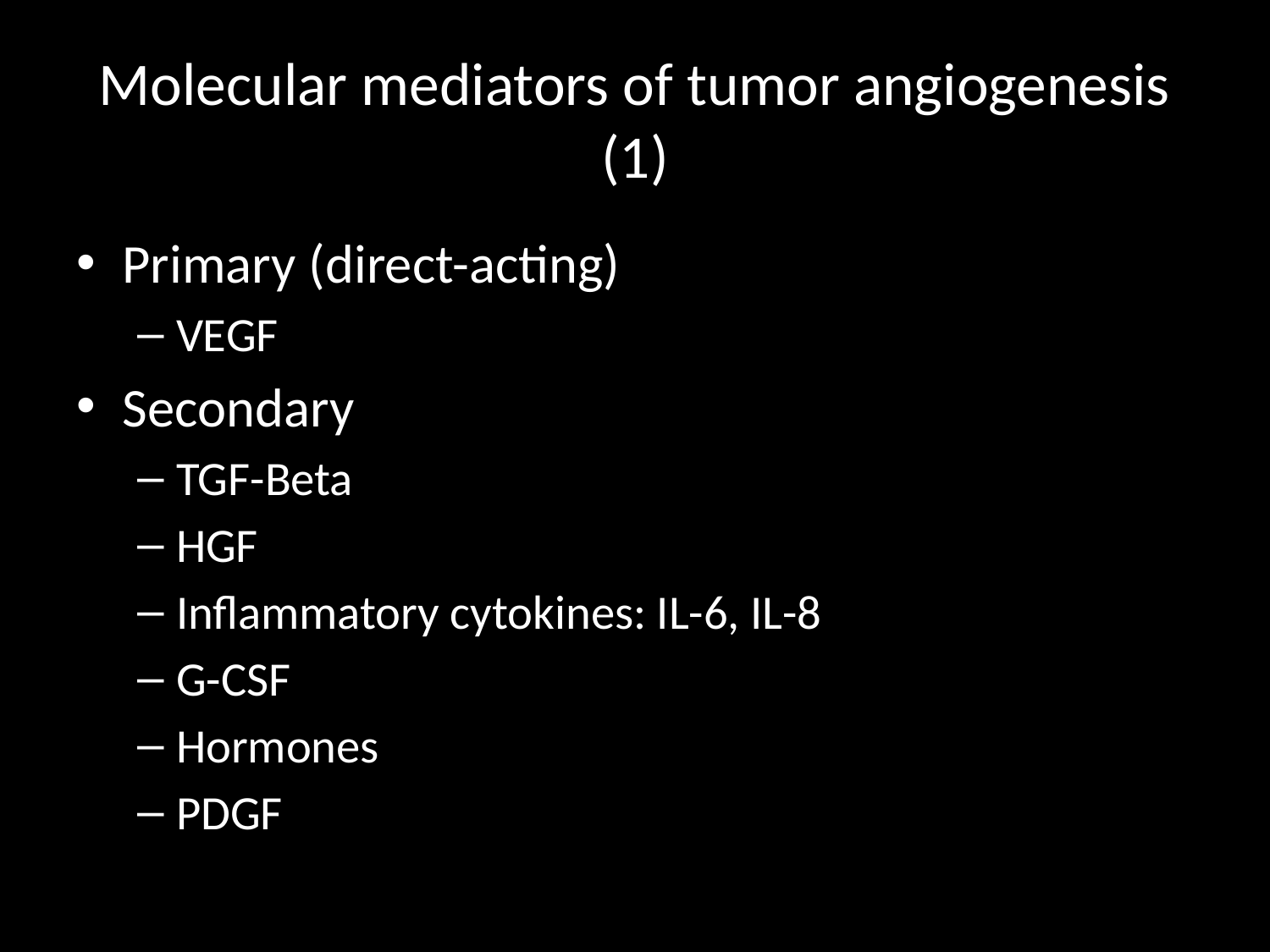

# Molecular mediators of tumor angiogenesis (1)
Primary (direct-acting)
VEGF
Secondary
TGF-Beta
HGF
Inflammatory cytokines: IL-6, IL-8
G-CSF
Hormones
PDGF